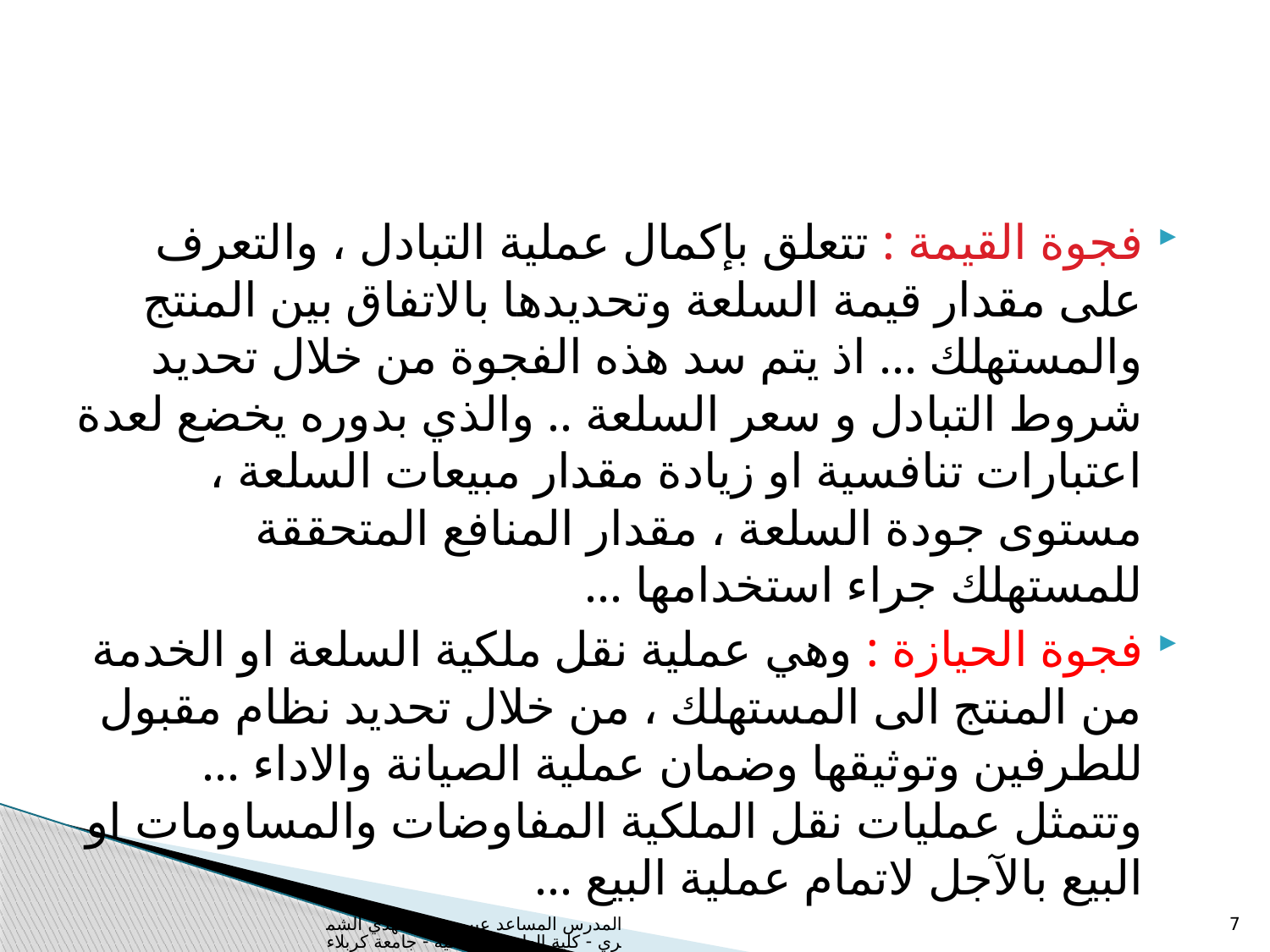

فجوة القيمة : تتعلق بإكمال عملية التبادل ، والتعرف على مقدار قيمة السلعة وتحديدها بالاتفاق بين المنتج والمستهلك ... اذ يتم سد هذه الفجوة من خلال تحديد شروط التبادل و سعر السلعة .. والذي بدوره يخضع لعدة اعتبارات تنافسية او زيادة مقدار مبيعات السلعة ، مستوى جودة السلعة ، مقدار المنافع المتحققة للمستهلك جراء استخدامها ...
فجوة الحيازة : وهي عملية نقل ملكية السلعة او الخدمة من المنتج الى المستهلك ، من خلال تحديد نظام مقبول للطرفين وتوثيقها وضمان عملية الصيانة والاداء ... وتتمثل عمليات نقل الملكية المفاوضات والمساومات او البيع بالآجل لاتمام عملية البيع ...
المدرس المساعد عبير محمد مهدي الشمري - كلية العلوم السياحية - جامعة كربلاء
7